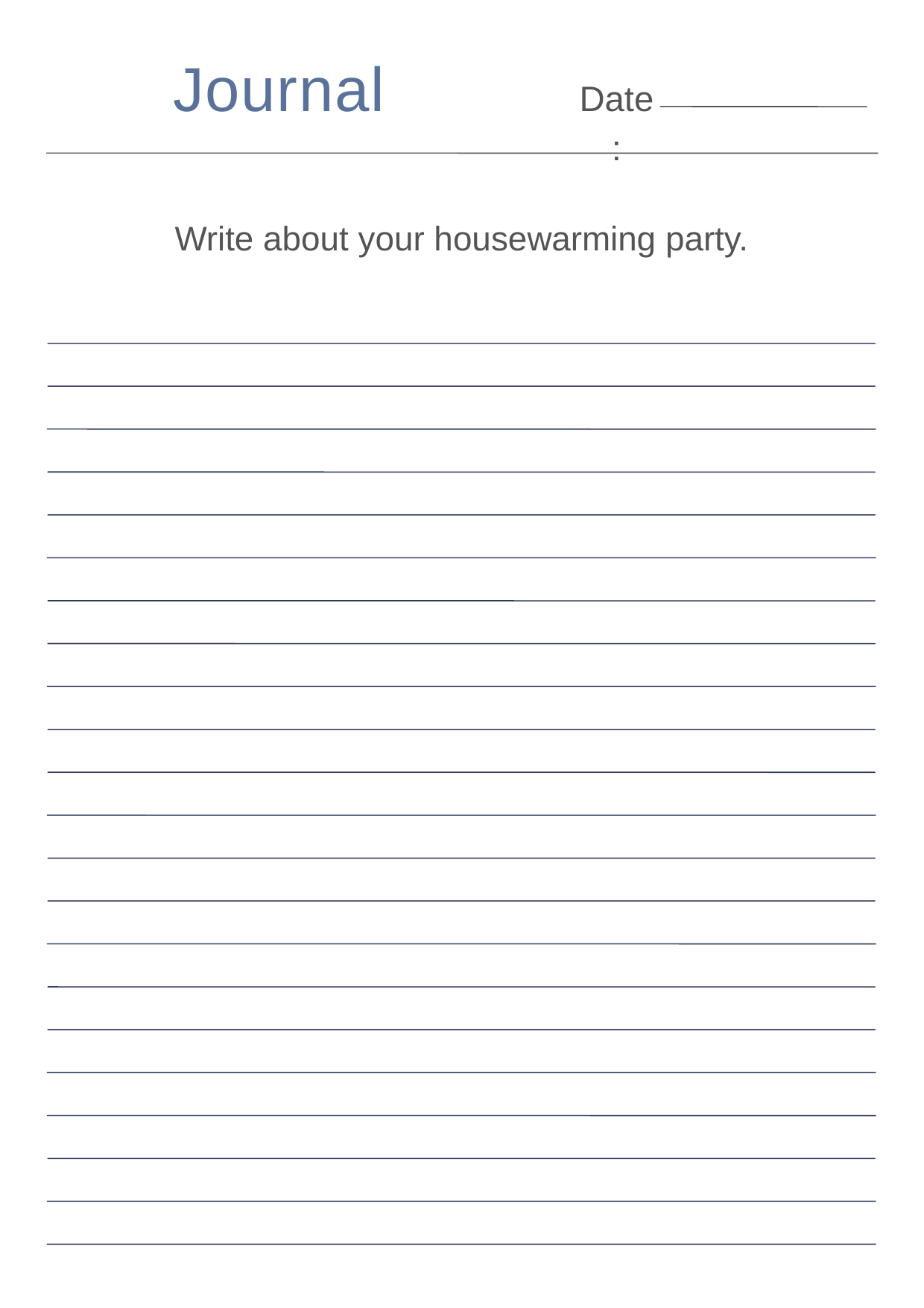

Journal
Date:

Write about your housewarming party.